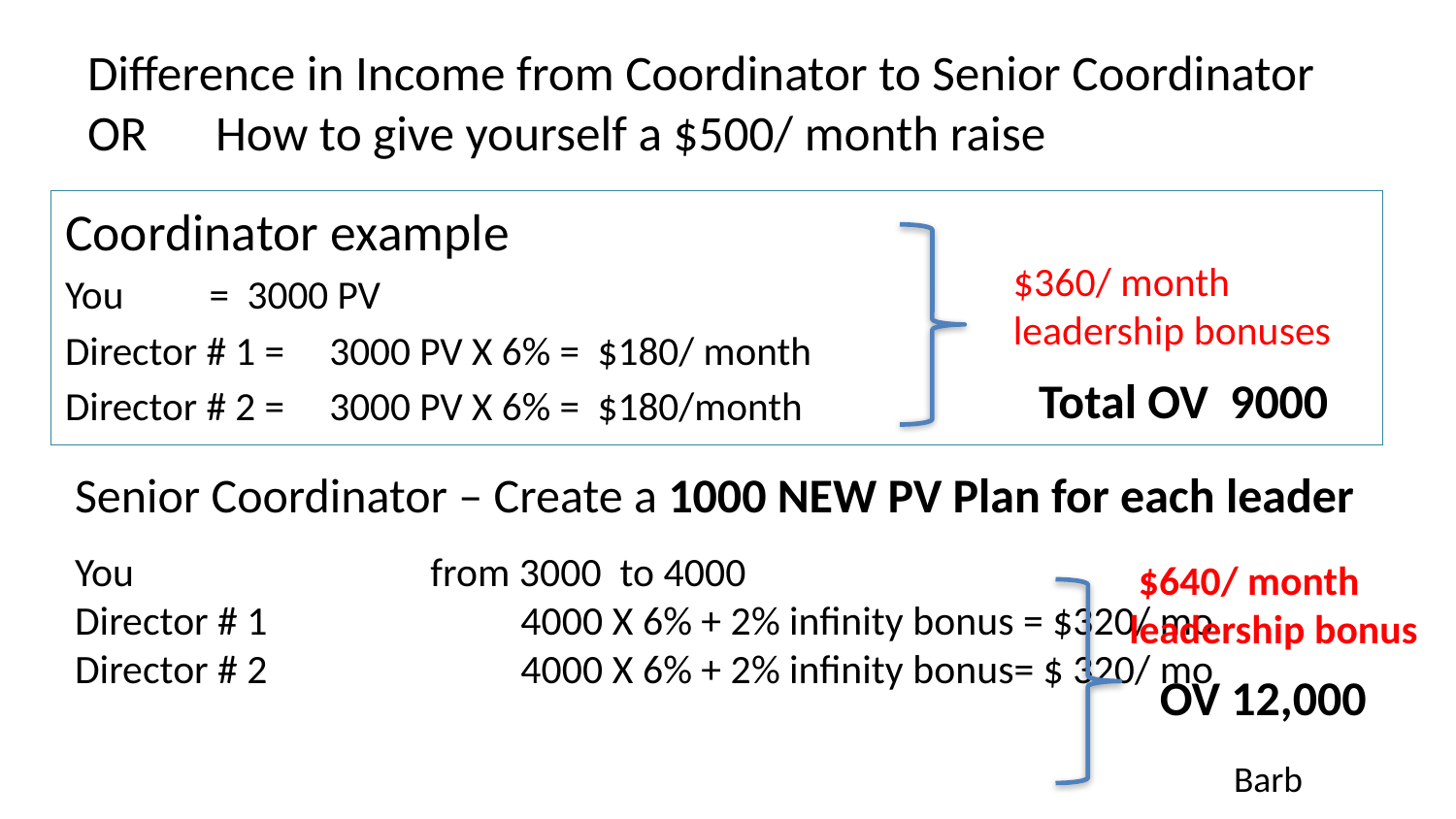

# Difference in Income from Coordinator to Senior Coordinator OR 		How to give yourself a $500/ month raise
Coordinator example
You 			=  3000 PV
Director # 1 =     3000 PV X 6% =  $180/ month
Director # 2 =     3000 PV X 6% =  $180/month

$360/ month leadership bonuses
Total OV  9000
Senior Coordinator – Create a 1000 NEW PV Plan for each leader

You 		       from 3000  to 4000
Director # 1 		 4000 X 6% + 2% infinity bonus = $320/ mo
Director # 2		 4000 X 6% + 2% infinity bonus= $ 320/ mo
 $640/ month leadership bonus

OV 12,000
Barb